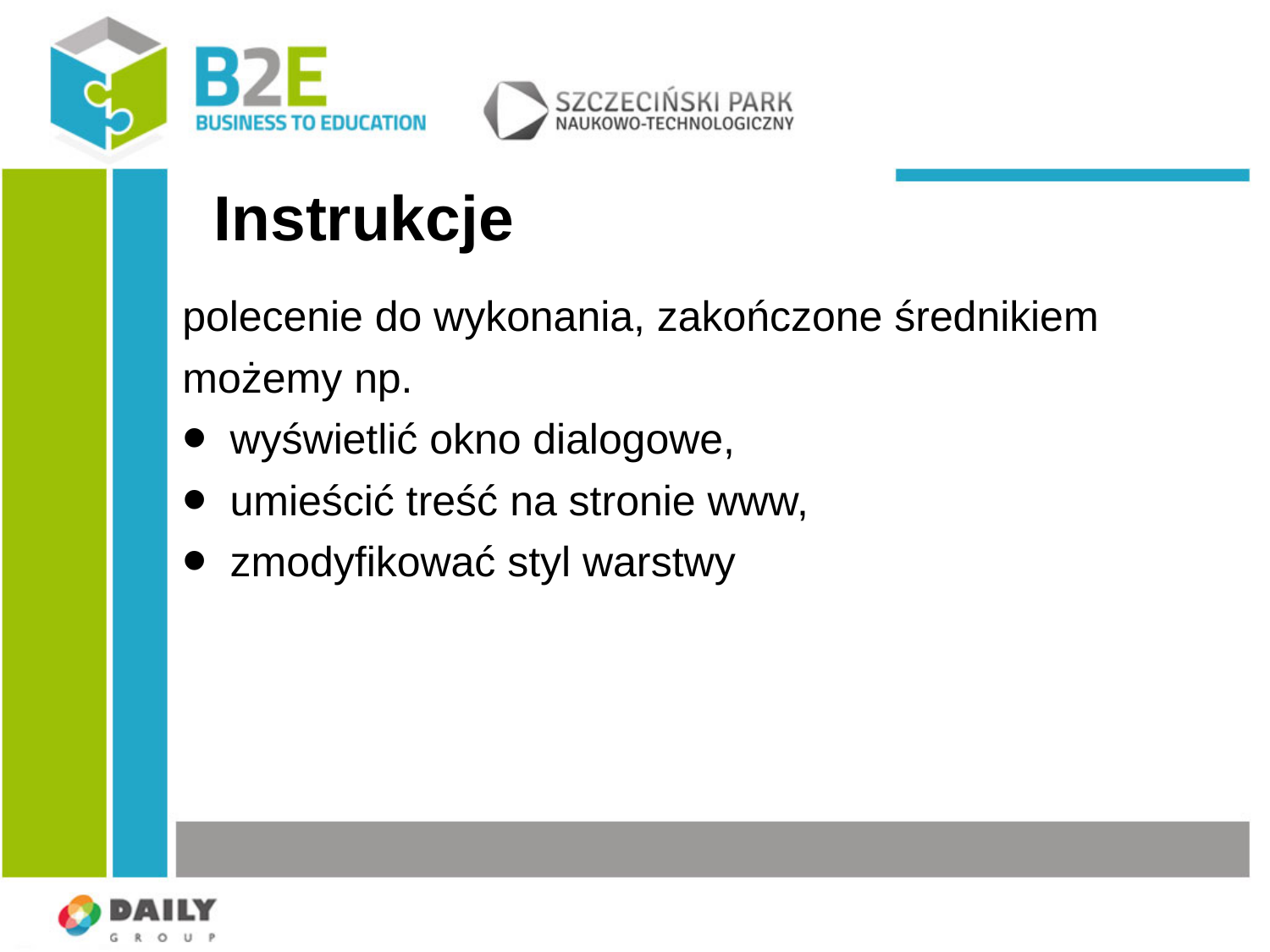

Instrukcje
polecenie do wykonania, zakończone średnikiem
możemy np.
wyświetlić okno dialogowe,
umieścić treść na stronie www,
zmodyfikować styl warstwy